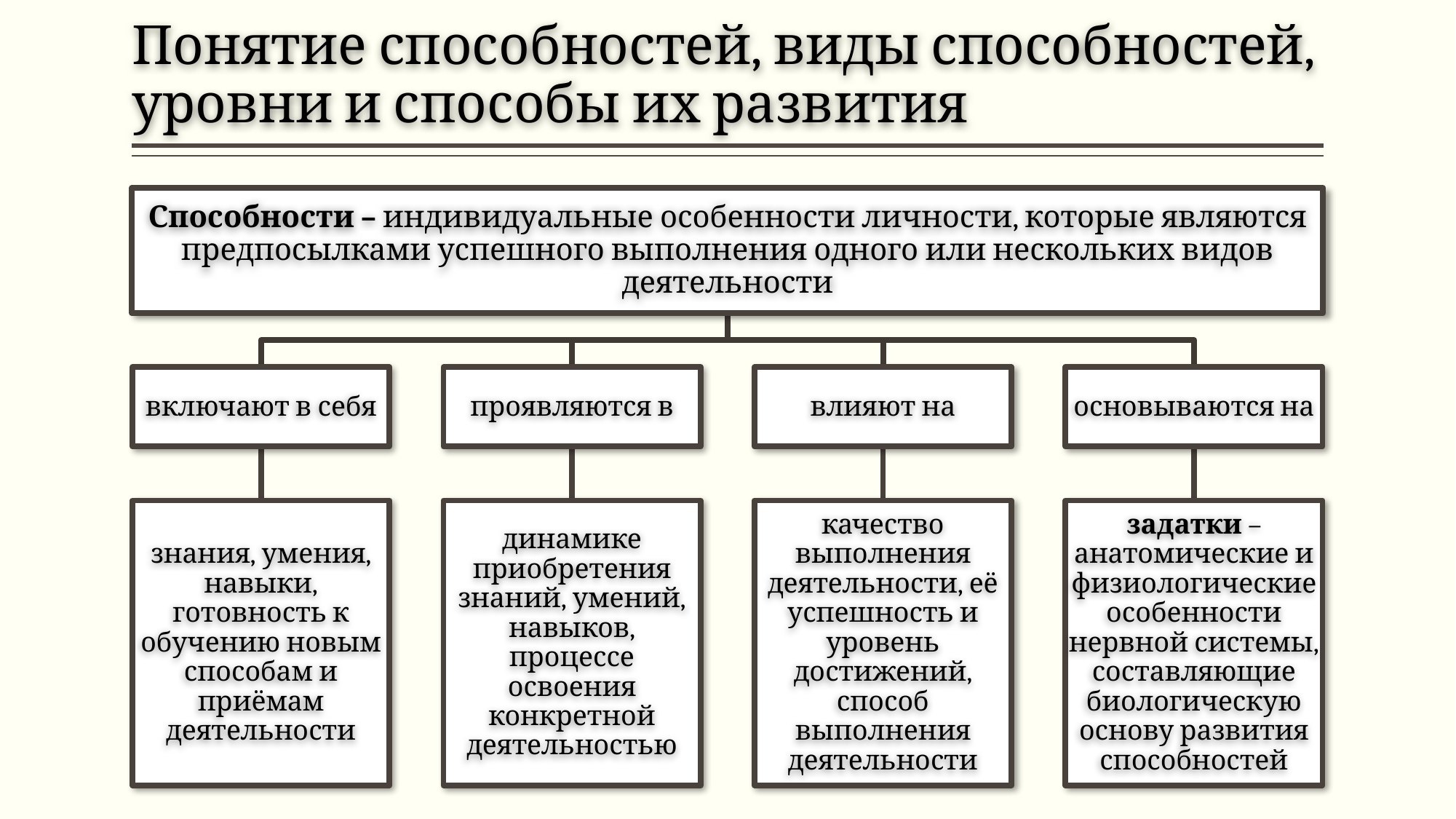

# Понятие способностей, виды способностей, уровни и способы их развития

Способности – индивидуальные особенности личности, которые являются предпосылками успешного выполнения одного или нескольких видов деятельности

включают в себя

проявляются в

влияют на

основываются на

знания, умения, навыки, готовность к обучению новым способам и приёмам деятельности

динамике приобретения знаний, умений, навыков, процессе освоения конкретной деятельностью

качество выполнения деятельности, её успешность и уровень достижений, способ выполнения деятельности

задатки – анатомические и физиологические особенности нервной системы, составляющие биологическую основу развития способностей